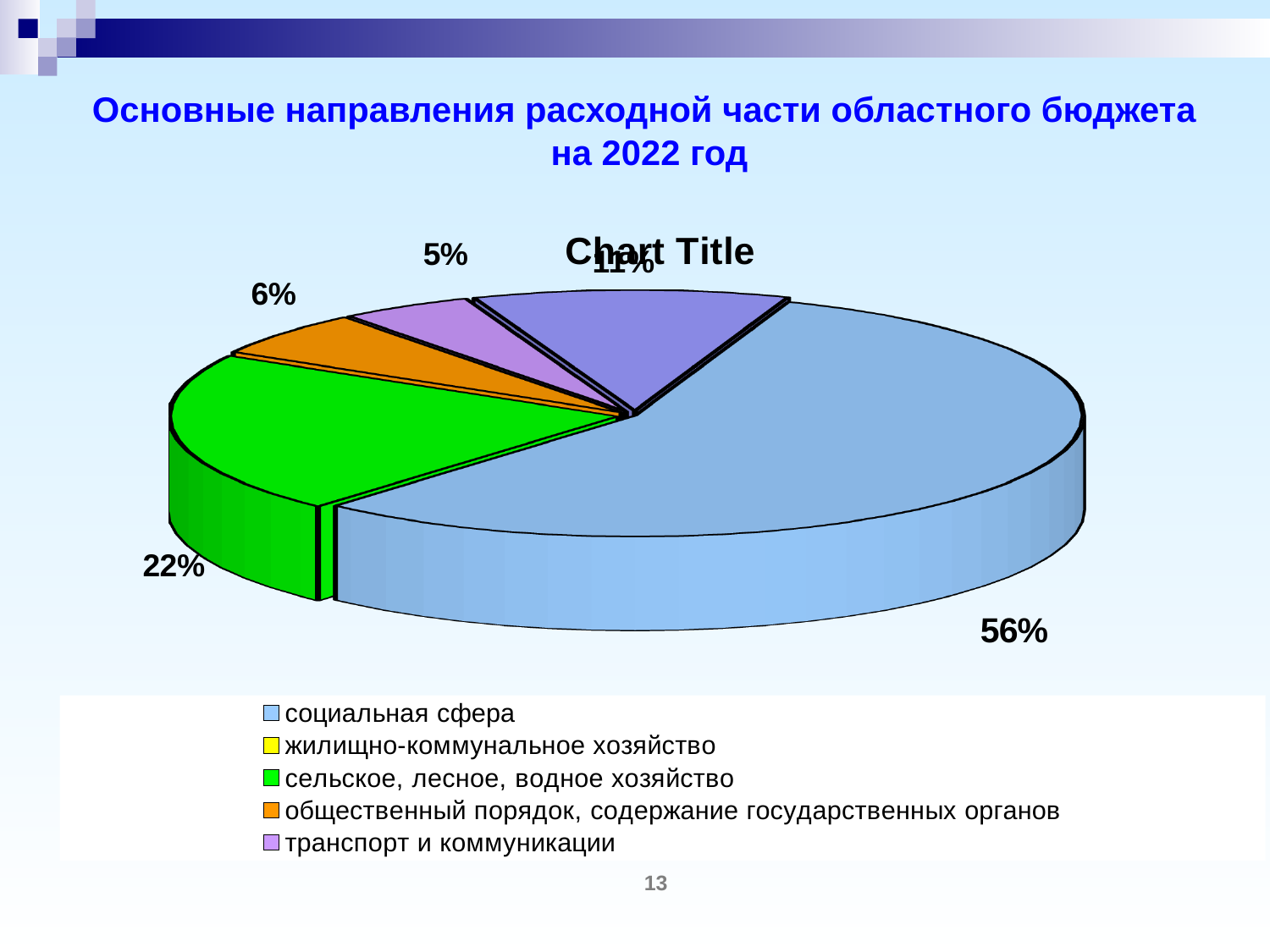

# Основные направления расходной части областного бюджета на 2022 год

[unsupported chart]

13